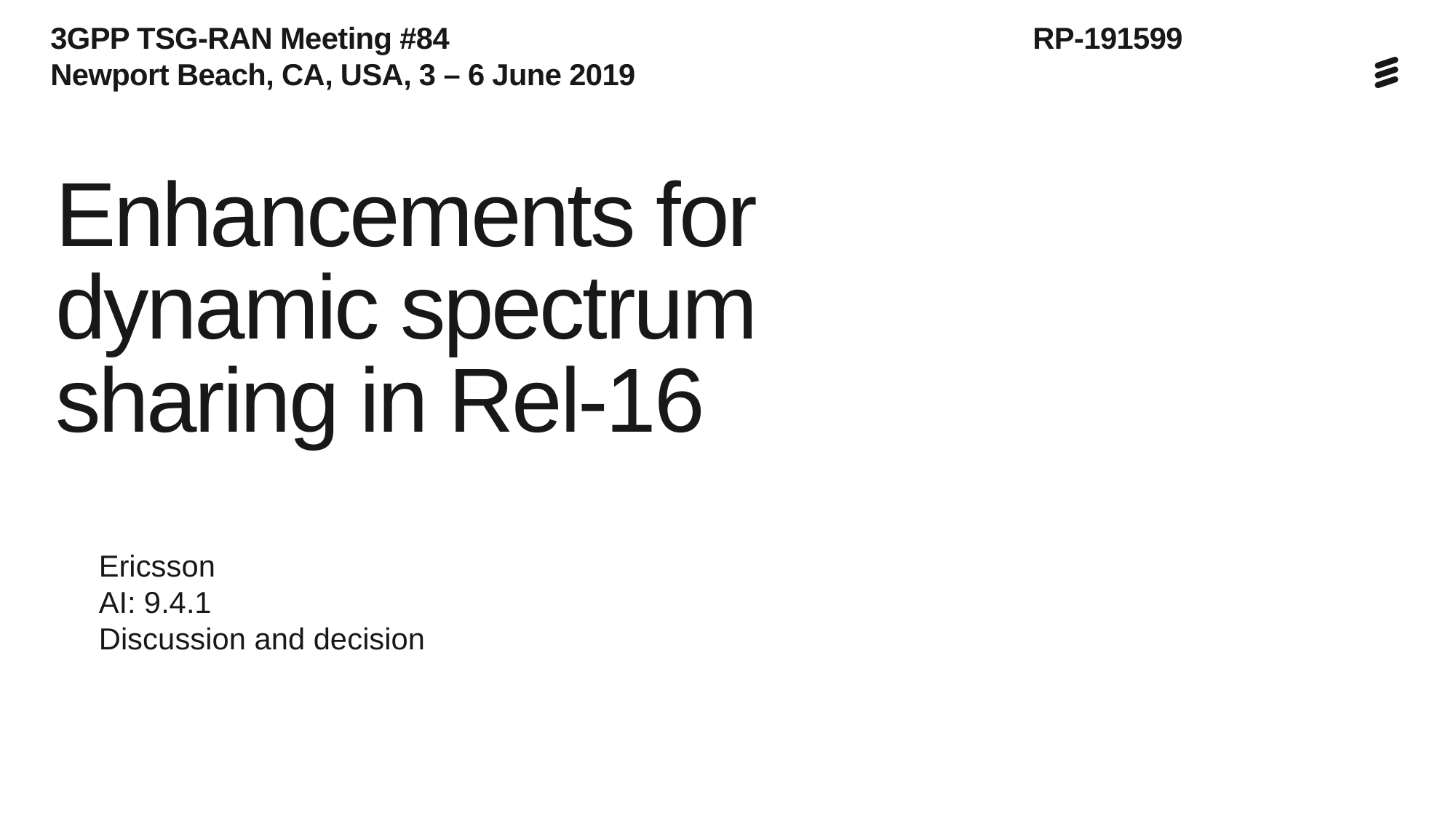

3GPP TSG-RAN Meeting #84 						RP-191599
Newport Beach, CA, USA, 3 – 6 June 2019
# Enhancements for dynamic spectrum sharing in Rel-16
Ericsson
AI: 9.4.1
Discussion and decision